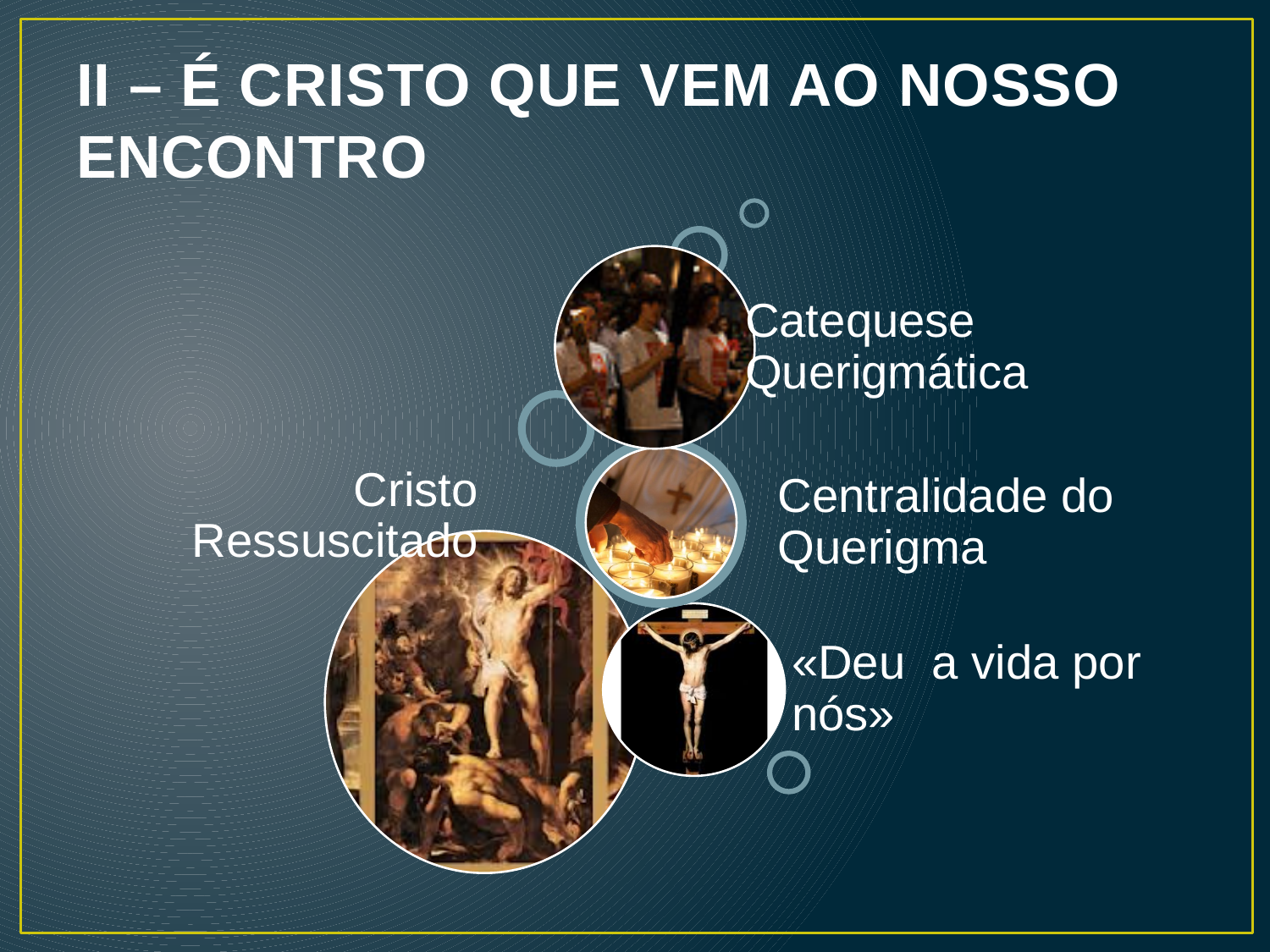

# II – É CRISTO QUE VEM AO NOSSO ENCONTRO
Cristo Ressuscitado
«Deu  a vida por nós»
Centralidade do Querigma
Catequese Querigmática